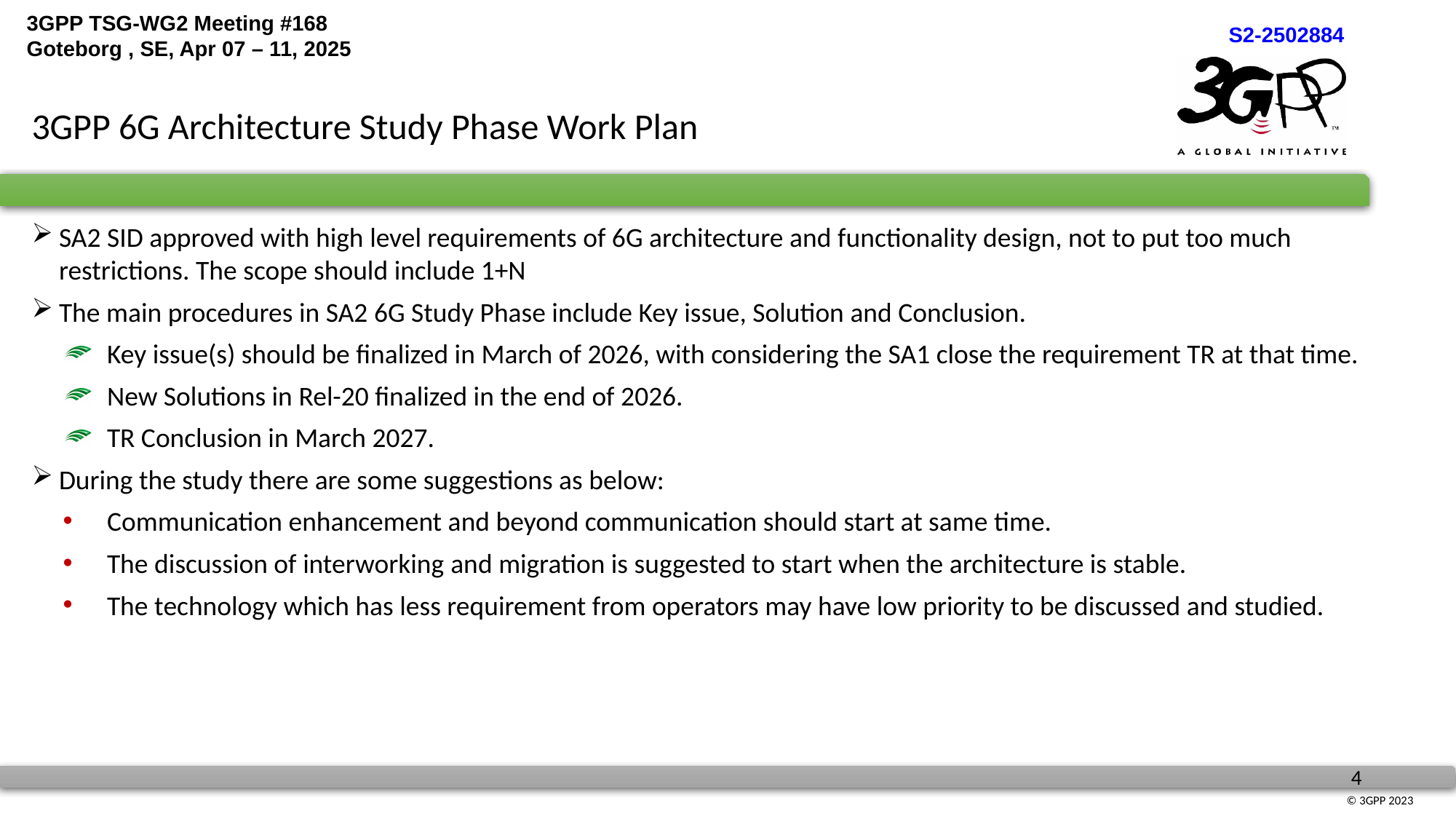

3GPP 6G Architecture Study Phase Work Plan
SA2 SID approved with high level requirements of 6G architecture and functionality design, not to put too much restrictions. The scope should include 1+N
The main procedures in SA2 6G Study Phase include Key issue, Solution and Conclusion.
Key issue(s) should be finalized in March of 2026, with considering the SA1 close the requirement TR at that time.
New Solutions in Rel-20 finalized in the end of 2026.
TR Conclusion in March 2027.
During the study there are some suggestions as below:
Communication enhancement and beyond communication should start at same time.
The discussion of interworking and migration is suggested to start when the architecture is stable.
The technology which has less requirement from operators may have low priority to be discussed and studied.